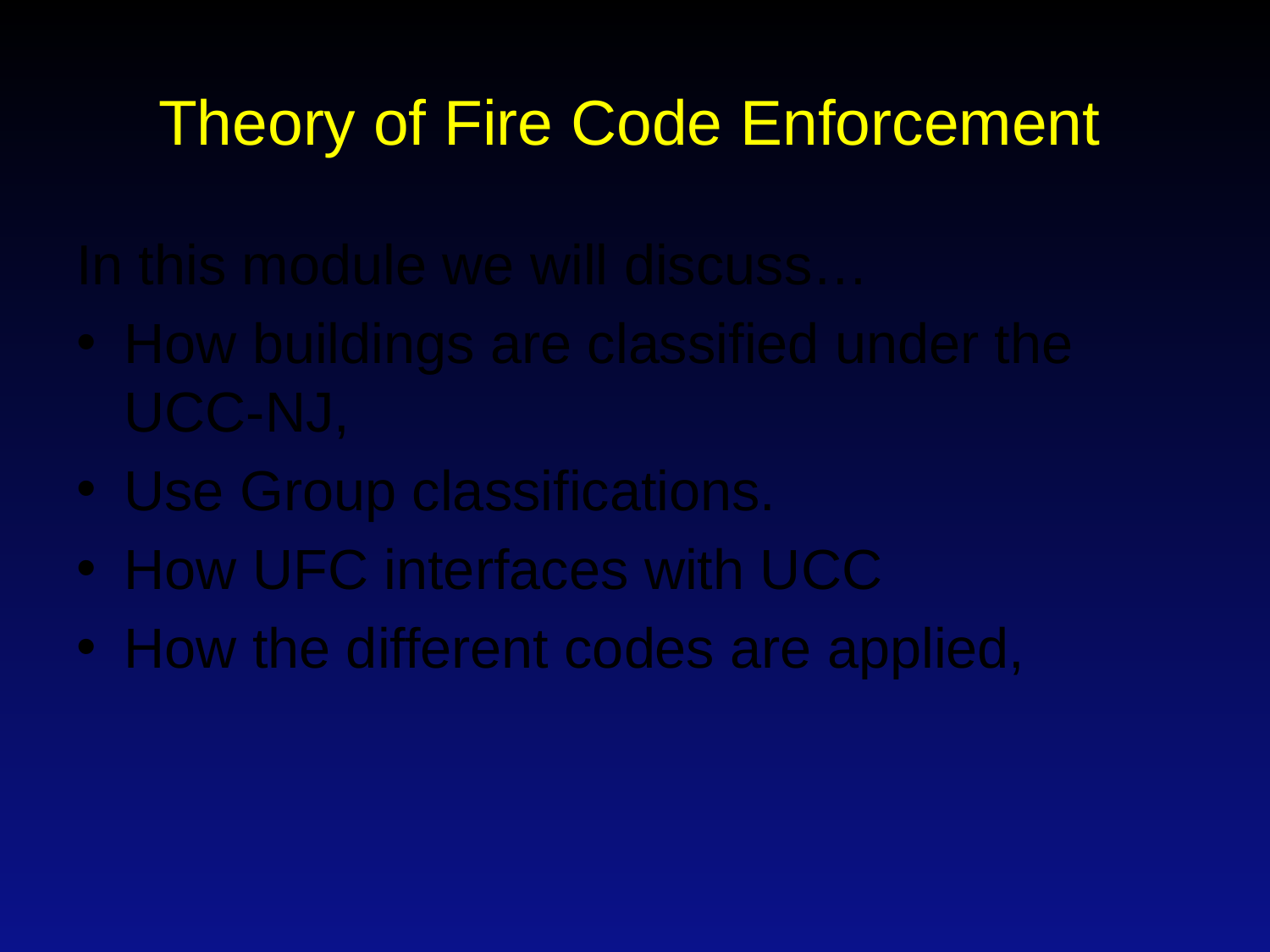

# Theory of Fire Code Enforcement
In this module we will discuss…
How buildings are classified under the UCC-NJ,
Use Group classifications.
How UFC interfaces with UCC
How the different codes are applied,